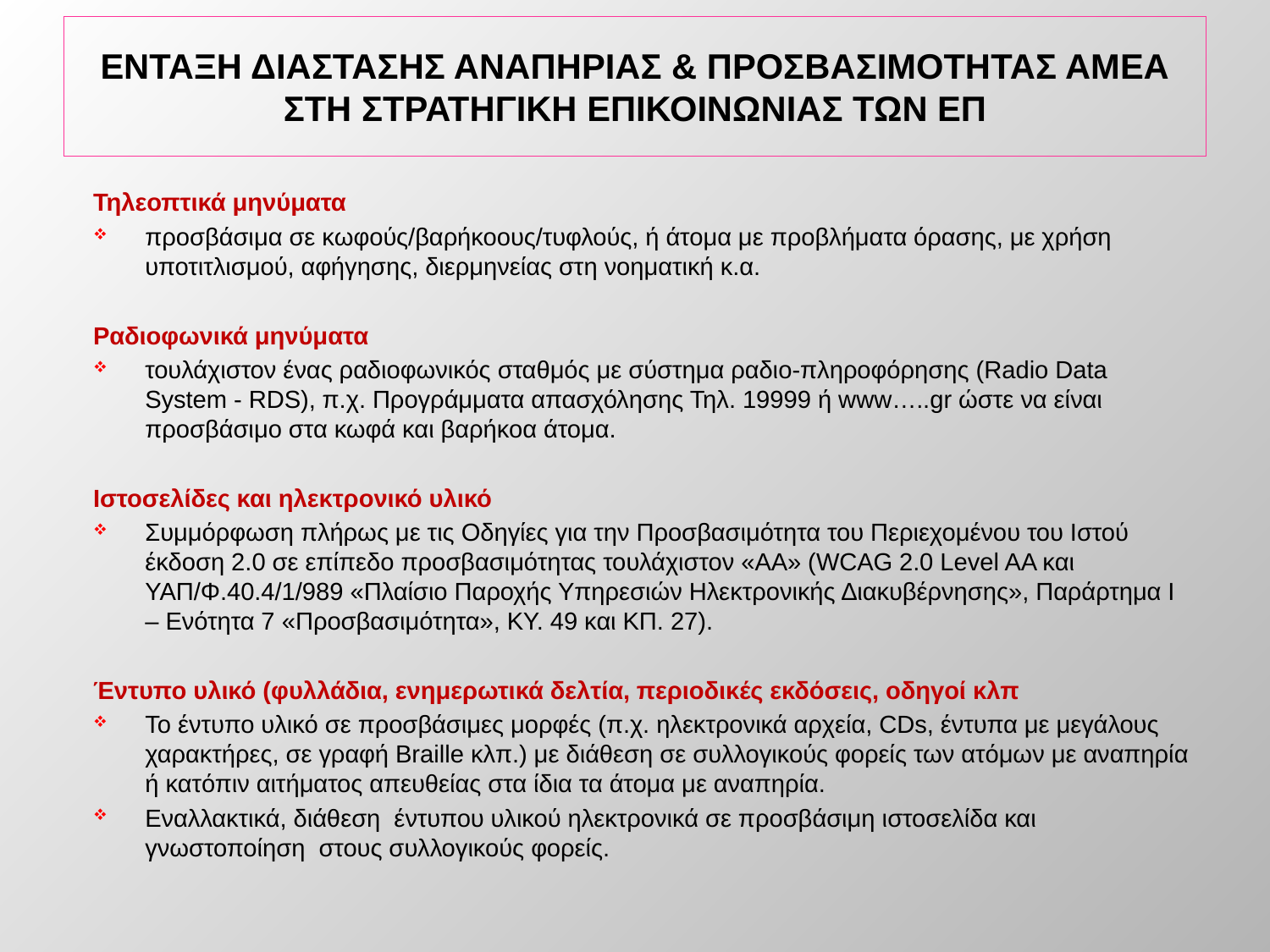

# ΕΝΤΑΞΗ ΔΙΑΣΤΑΣΗΣ ΑΝΑΠΗΡΙΑΣ & ΠΡΟΣΒΑΣΙΜΟΤΗΤΑΣ ΑΜΕΑ ΣΤΗ ΣΤΡΑΤΗΓΙΚΗ ΕΠΙΚΟΙΝΩΝΙΑΣ ΤΩΝ ΕΠ

Τηλεοπτικά μηνύματα
προσβάσιμα σε κωφούς/βαρήκοους/τυφλούς, ή άτομα με προβλήματα όρασης, με χρήση υποτιτλισμού, αφήγησης, διερμηνείας στη νοηματική κ.α.

Ραδιοφωνικά μηνύματα
τουλάχιστον ένας ραδιοφωνικός σταθμός με σύστημα ραδιο-πληροφόρησης (Radio Data System - RDS), π.χ. Προγράμματα απασχόλησης Τηλ. 19999 ή www…..gr ώστε να είναι προσβάσιμο στα κωφά και βαρήκοα άτομα.

Ιστοσελίδες και ηλεκτρονικό υλικό
Συμμόρφωση πλήρως με τις Οδηγίες για την Προσβασιμότητα του Περιεχομένου του Ιστού έκδοση 2.0 σε επίπεδο προσβασιμότητας τουλάχιστον «ΑΑ» (WCAG 2.0 Level AΑ και ΥΑΠ/Φ.40.4/1/989 «Πλαίσιο Παροχής Υπηρεσιών Ηλεκτρονικής Διακυβέρνησης», Παράρτημα Ι – Ενότητα 7 «Προσβασιμότητα», ΚΥ. 49 και ΚΠ. 27).

Έντυπο υλικό (φυλλάδια, ενημερωτικά δελτία, περιοδικές εκδόσεις, οδηγοί κλπ
Το έντυπο υλικό σε προσβάσιμες μορφές (π.χ. ηλεκτρονικά αρχεία, CDs, έντυπα με μεγάλους χαρακτήρες, σε γραφή Braille κλπ.) με διάθεση σε συλλογικούς φορείς των ατόμων με αναπηρία ή κατόπιν αιτήματος απευθείας στα ίδια τα άτομα με αναπηρία.
Εναλλακτικά, διάθεση  έντυπου υλικού ηλεκτρονικά σε προσβάσιμη ιστοσελίδα και γνωστοποίηση  στους συλλογικούς φορείς.